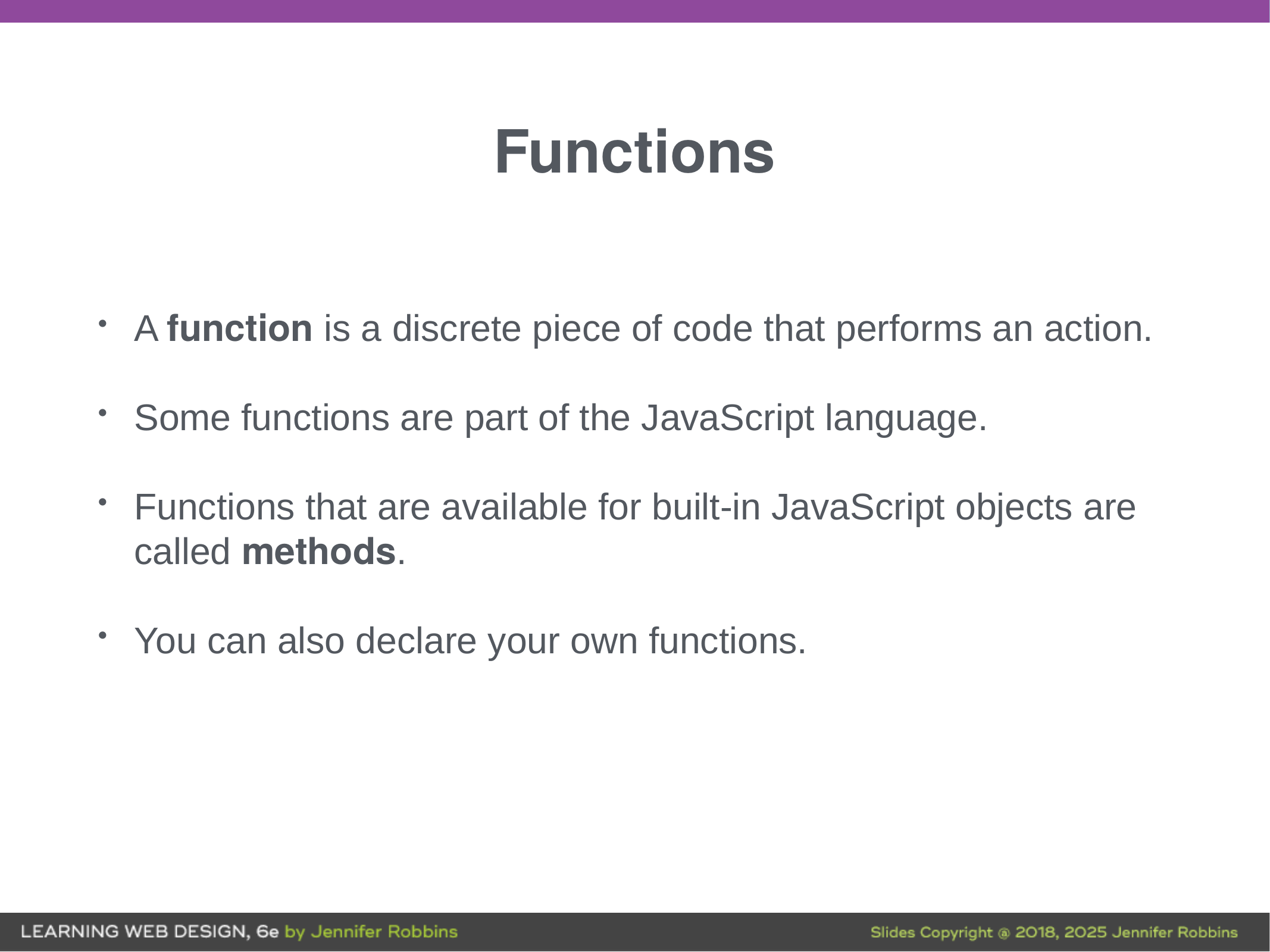

# Functions
A function is a discrete piece of code that performs an action.
Some functions are part of the JavaScript language.
Functions that are available for built-in JavaScript objects are called methods.
You can also declare your own functions.